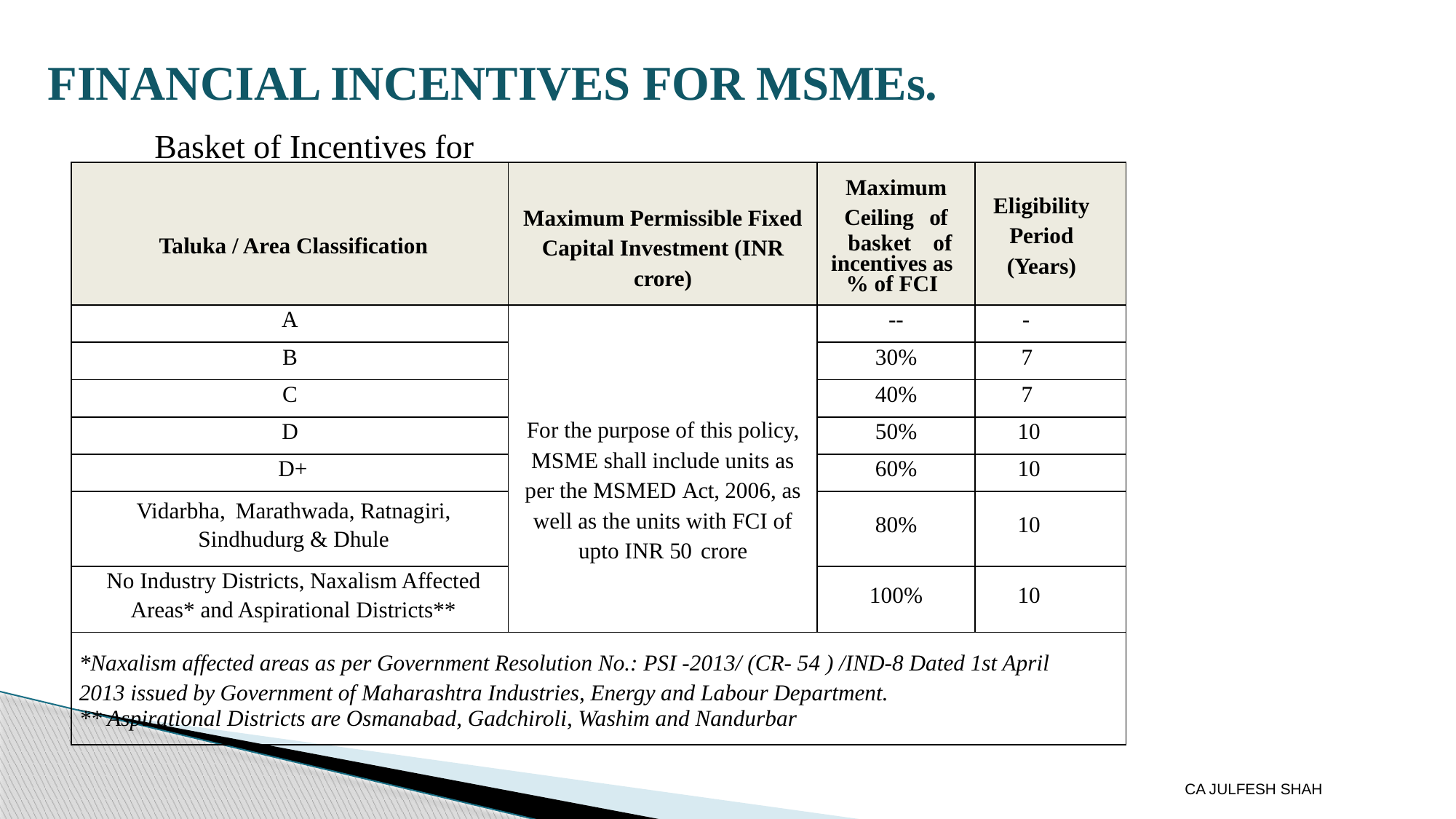

# FINANCIAL INCENTIVES FOR MSMEs.
Basket of Incentives for MSMEs :
| Taluka / Area Classification | Maximum Permissible Fixed Capital Investment (INR crore) | Maximum Ceiling of basket of incentives as % of FCI | Eligibility Period (Years) |
| --- | --- | --- | --- |
| A | For the purpose of this policy, MSME shall include units as per the MSMED Act, 2006, as well as the units with FCI of upto INR 50 crore | -- | - |
| B |  | 30% | 7 |
| C |  | 40% | 7 |
| D |  | 50% | 10 |
| D+ |  | 60% | 10 |
| Vidarbha, Marathwada, Ratnagiri, Sindhudurg & Dhule |  | 80% | 10 |
| No Industry Districts, Naxalism Affected Areas\* and Aspirational Districts\*\* |  | 100% | 10 |
| \*Naxalism affected areas as per Government Resolution No.: PSI -2013/ (CR- 54 ) /IND-8 Dated 1st April 2013 issued by Government of Maharashtra Industries, Energy and Labour Department. \*\* Aspirational Districts are Osmanabad, Gadchiroli, Washim and Nandurbar |  |  |  |
CA JULFESH SHAH